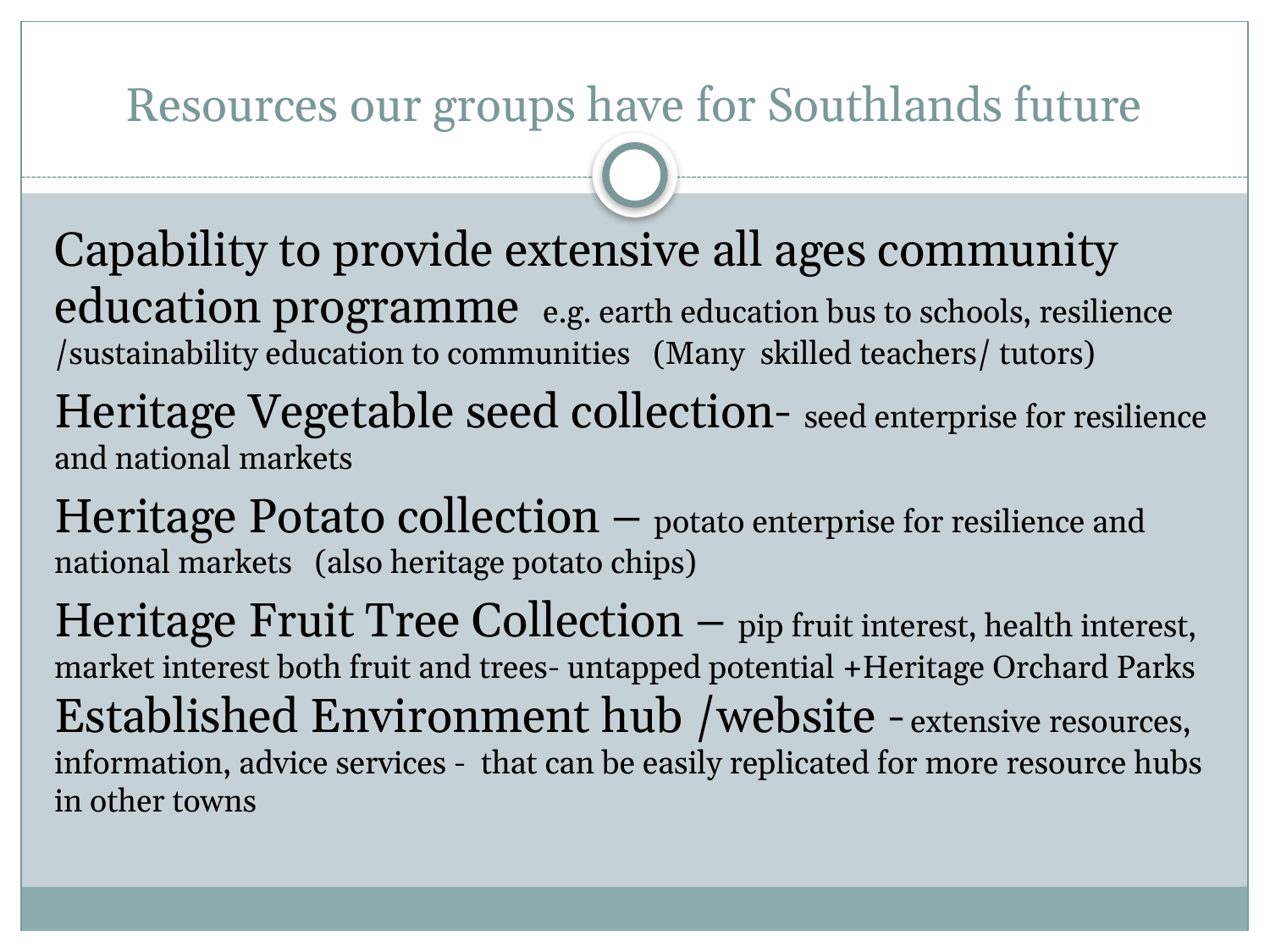

# Resources our groups have for Southlands future
Capability to provide extensive all ages community education programme  e.g. earth education bus to schools, resilience /sustainability education to communities   (Many  skilled teachers/ tutors)
Heritage Vegetable seed collection- seed enterprise for resilience and national markets
Heritage Potato collection – potato enterprise for resilience and national markets   (also heritage potato chips)
Heritage Fruit Tree Collection – pip fruit interest, health interest,  market interest both fruit and trees- untapped potential +Heritage Orchard Parks Established Environment hub /website - extensive resources, information, advice services -  that can be easily replicated for more resource hubs in other towns